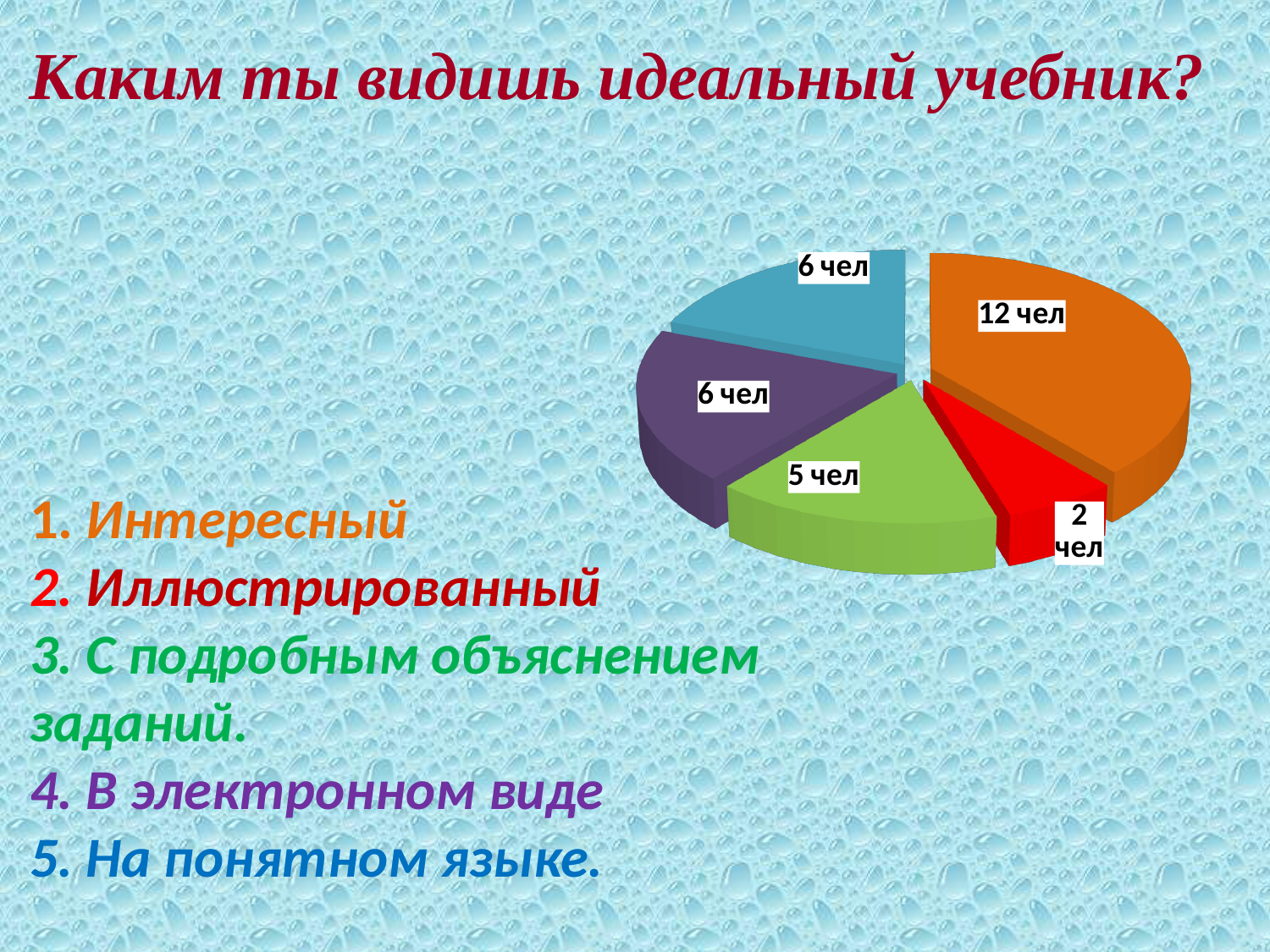

Каким ты видишь идеальный учебник?

[unsupported chart]

1. Интересный
2. Иллюстрированный
3. С подробным объяснением заданий.
4. В электронном виде
5. На понятном языке.